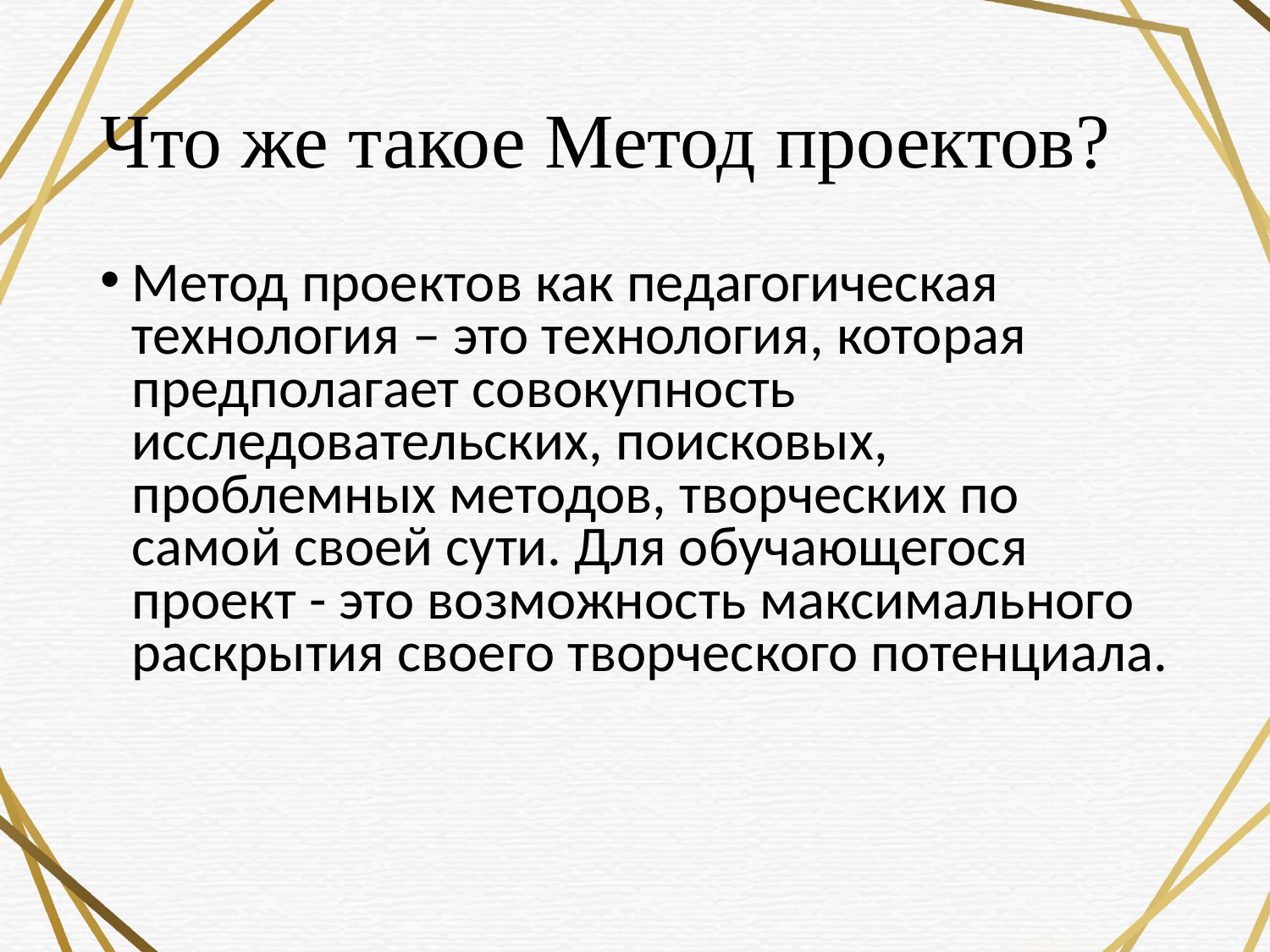

# Что же такое Метод проектов?
Метод проектов как педагогическая технология – это технология, которая предполагает совокупность исследовательских, поисковых, проблемных методов, творческих по самой своей сути. Для обучающегося проект - это возможность максимального раскрытия своего творческого потенциала.